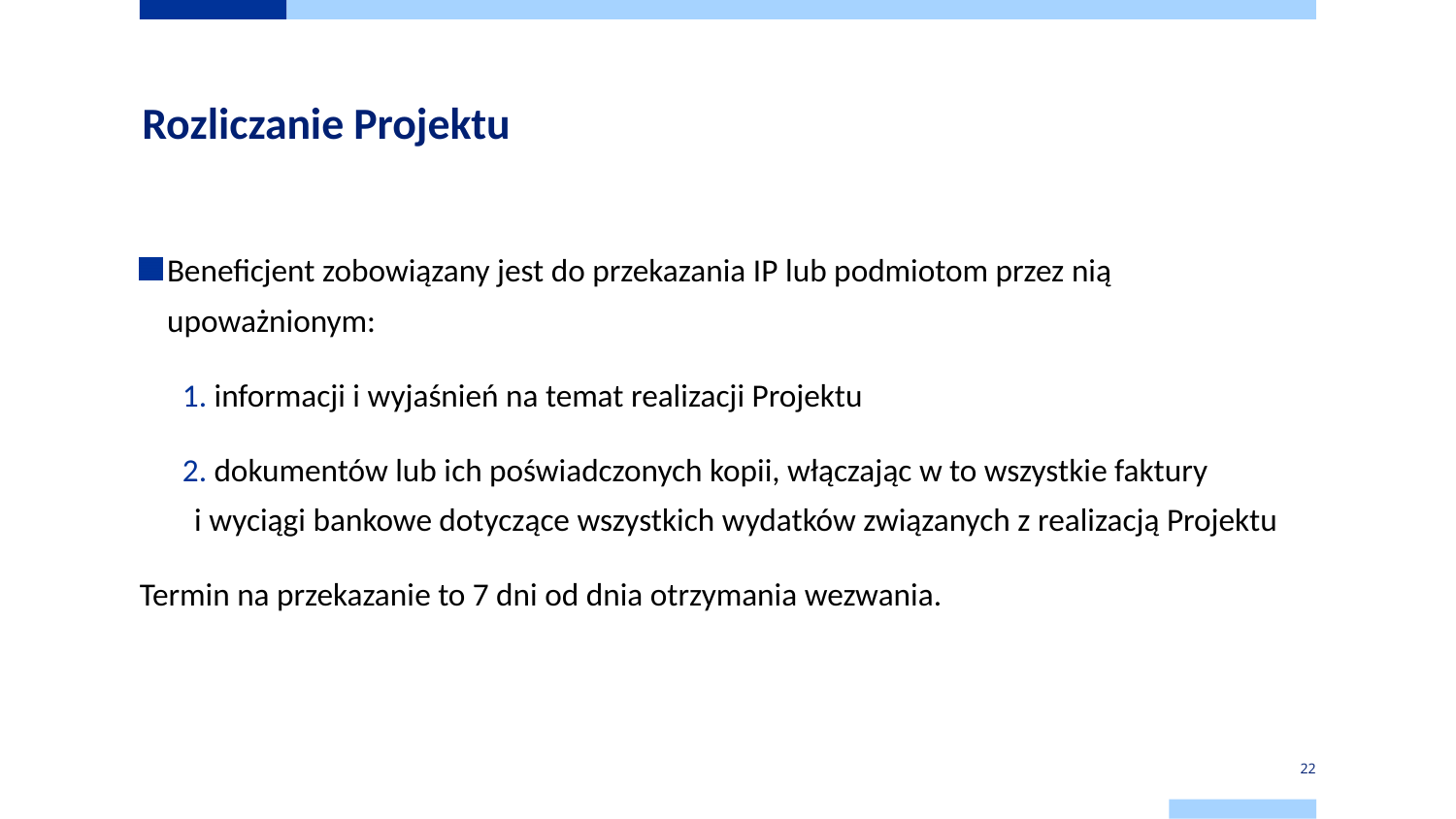

# Rozliczanie Projektu

Beneficjent zobowiązany jest do przekazania IP lub podmiotom przez nią upoważnionym:
 informacji i wyjaśnień na temat realizacji Projektu
 dokumentów lub ich poświadczonych kopii, włączając w to wszystkie faktury
i wyciągi bankowe dotyczące wszystkich wydatków związanych z realizacją Projektu
Termin na przekazanie to 7 dni od dnia otrzymania wezwania.
22